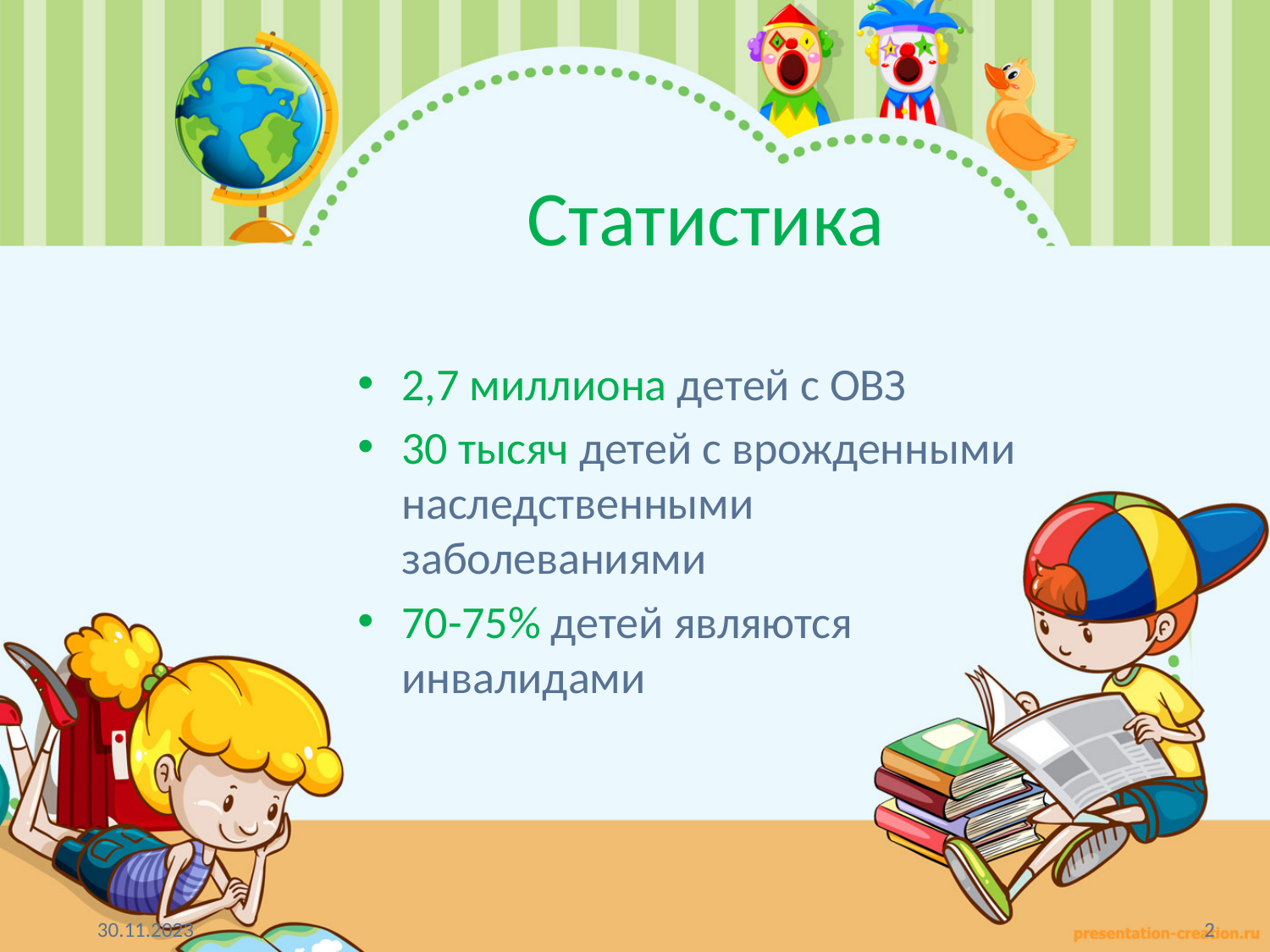

# Статистика

2,7 миллиона детей с ОВЗ
30 тысяч детей с врожденными наследственными заболеваниями
70-75% детей являются инвалидами